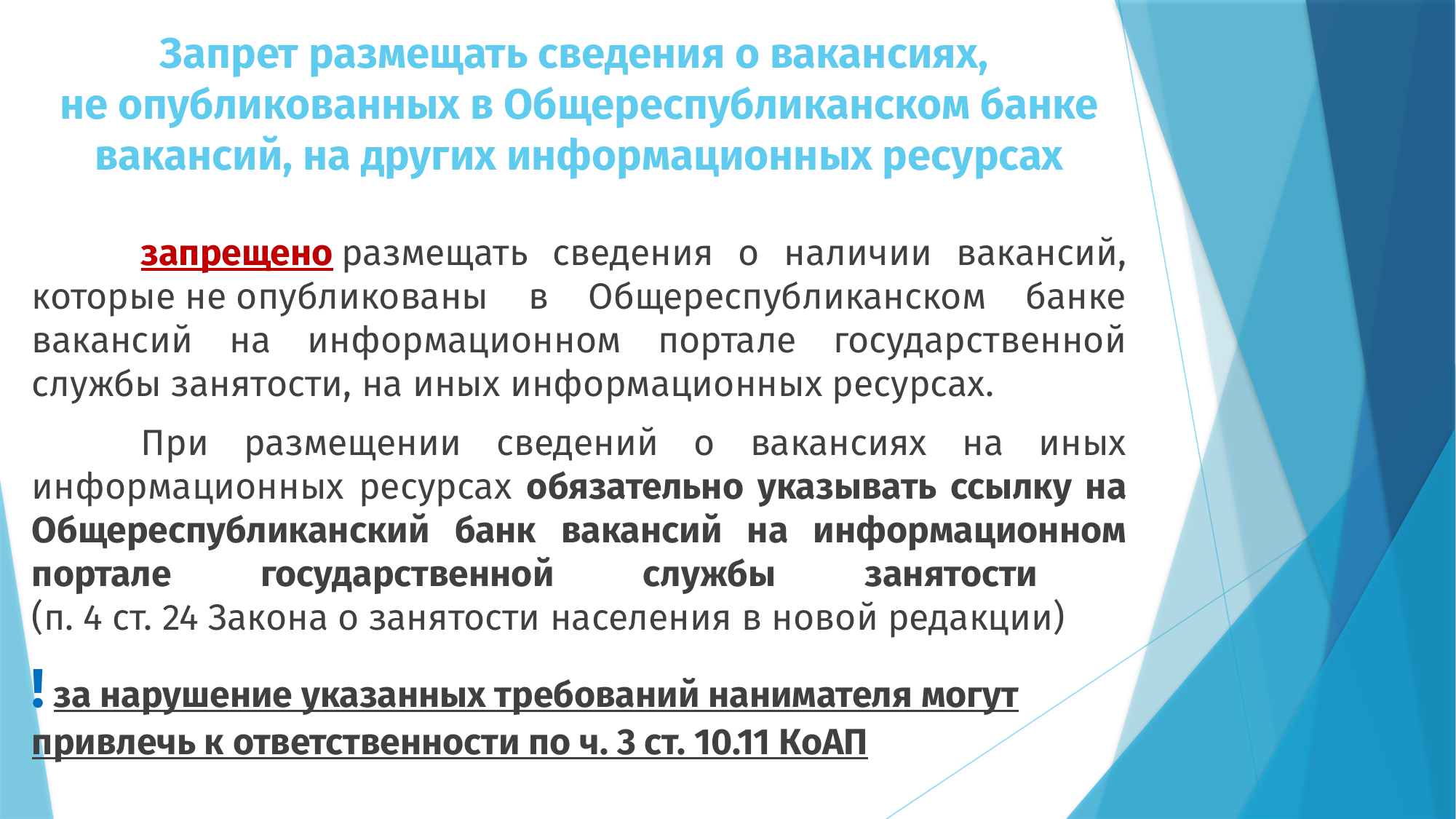

# Запрет размещать сведения о вакансиях, не опубликованных в Общереспубликанском банке вакансий, на других информационных ресурсах

	запрещено размещать сведения о наличии вакансий, которые не опубликованы в Общереспубликанском банке вакансий на информационном портале государственной службы занятости, на иных информационных ресурсах.
	При размещении сведений о вакансиях на иных информационных ресурсах обязательно указывать ссылку на Общереспубликанский банк вакансий на информационном портале государственной службы занятости
(п. 4 ст. 24 Закона о занятости населения в новой редакции)
! за нарушение указанных требований нанимателя могут привлечь к ответственности по ч. 3 ст. 10.11 КоАП